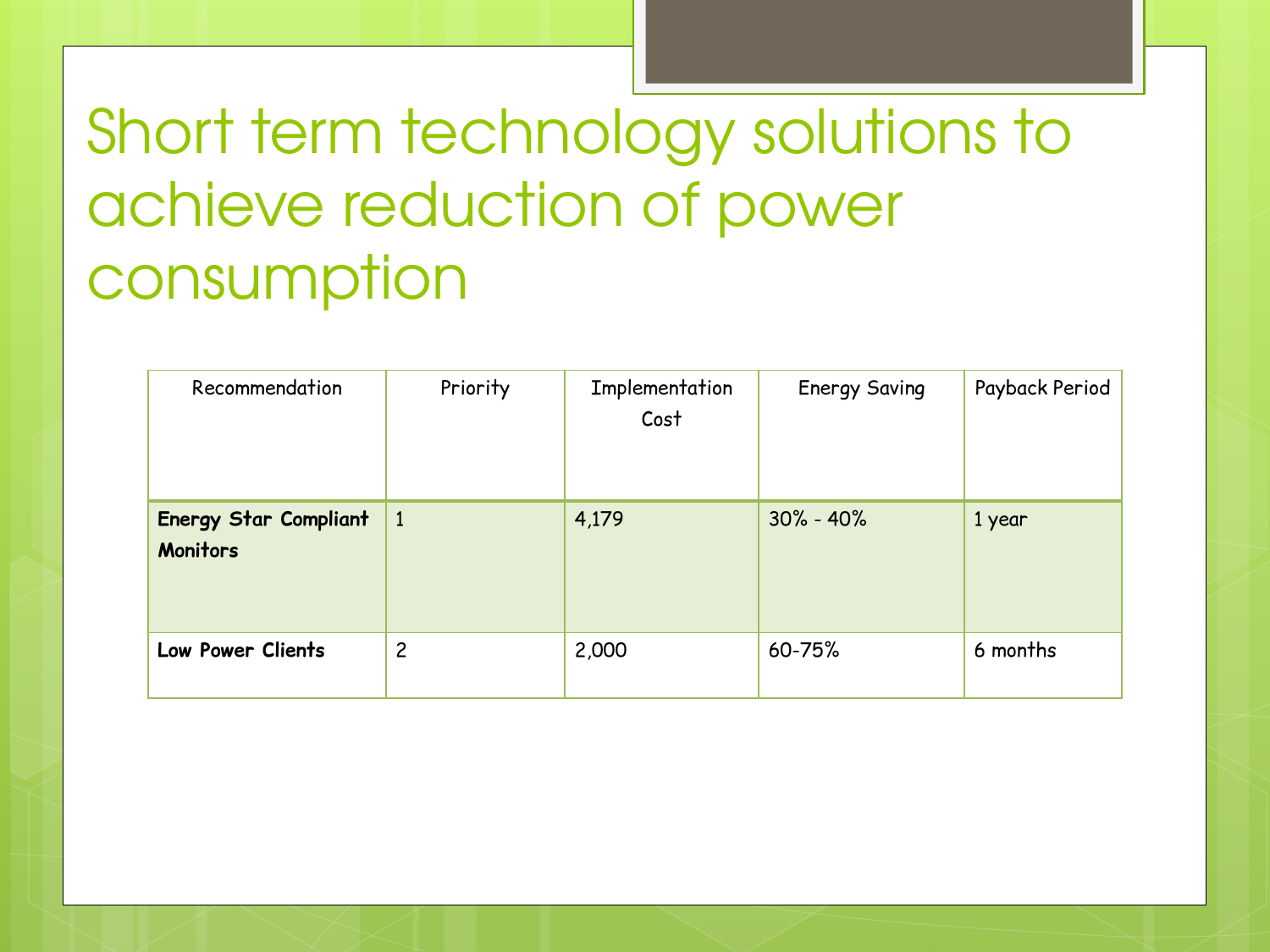

# Short term technology solutions to achieve reduction of power consumption
| Recommendation | Priority | Implementation Cost | Energy Saving | Payback Period |
| --- | --- | --- | --- | --- |
| Energy Star Compliant Monitors | 1 | 4,179 | 30% - 40% | 1 year |
| Low Power Clients | 2 | 2,000 | 60-75% | 6 months |